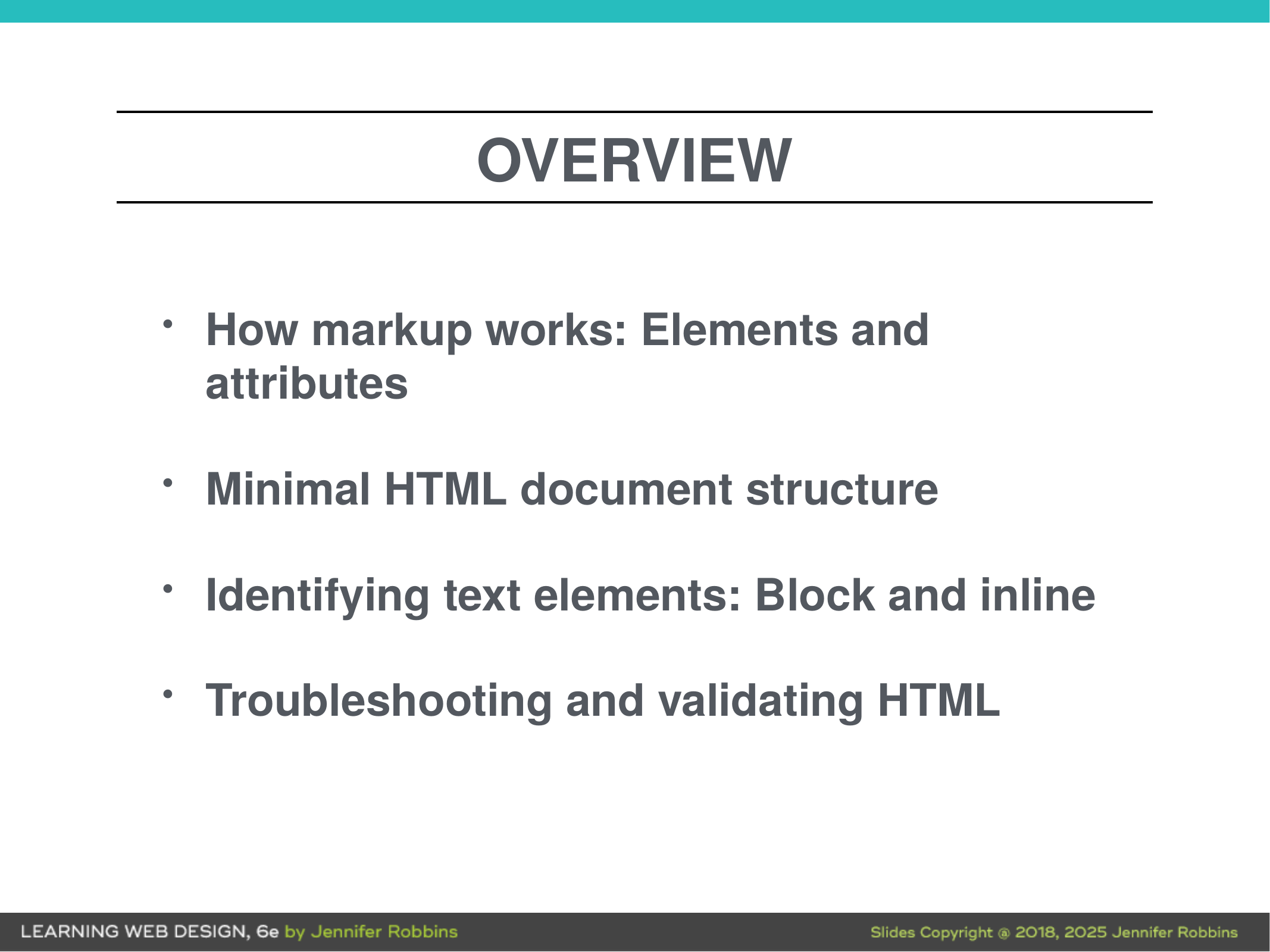

How markup works: Elements and attributes
Minimal HTML document structure
Identifying text elements: Block and inline
Troubleshooting and validating HTML